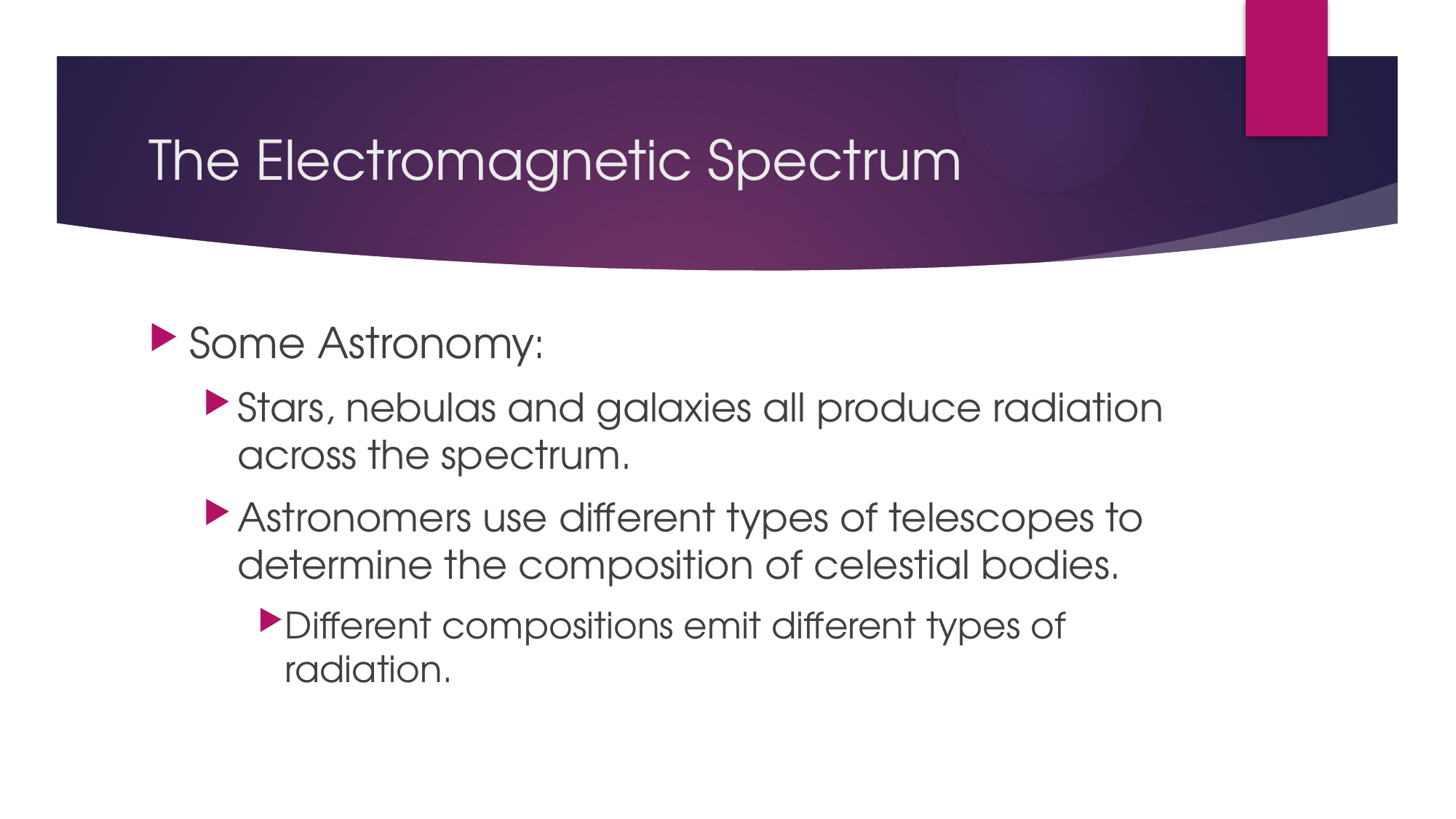

# The Electromagnetic Spectrum
Some Astronomy:
Stars, nebulas and galaxies all produce radiation across the spectrum.
Astronomers use different types of telescopes to determine the composition of celestial bodies.
Different compositions emit different types of radiation.